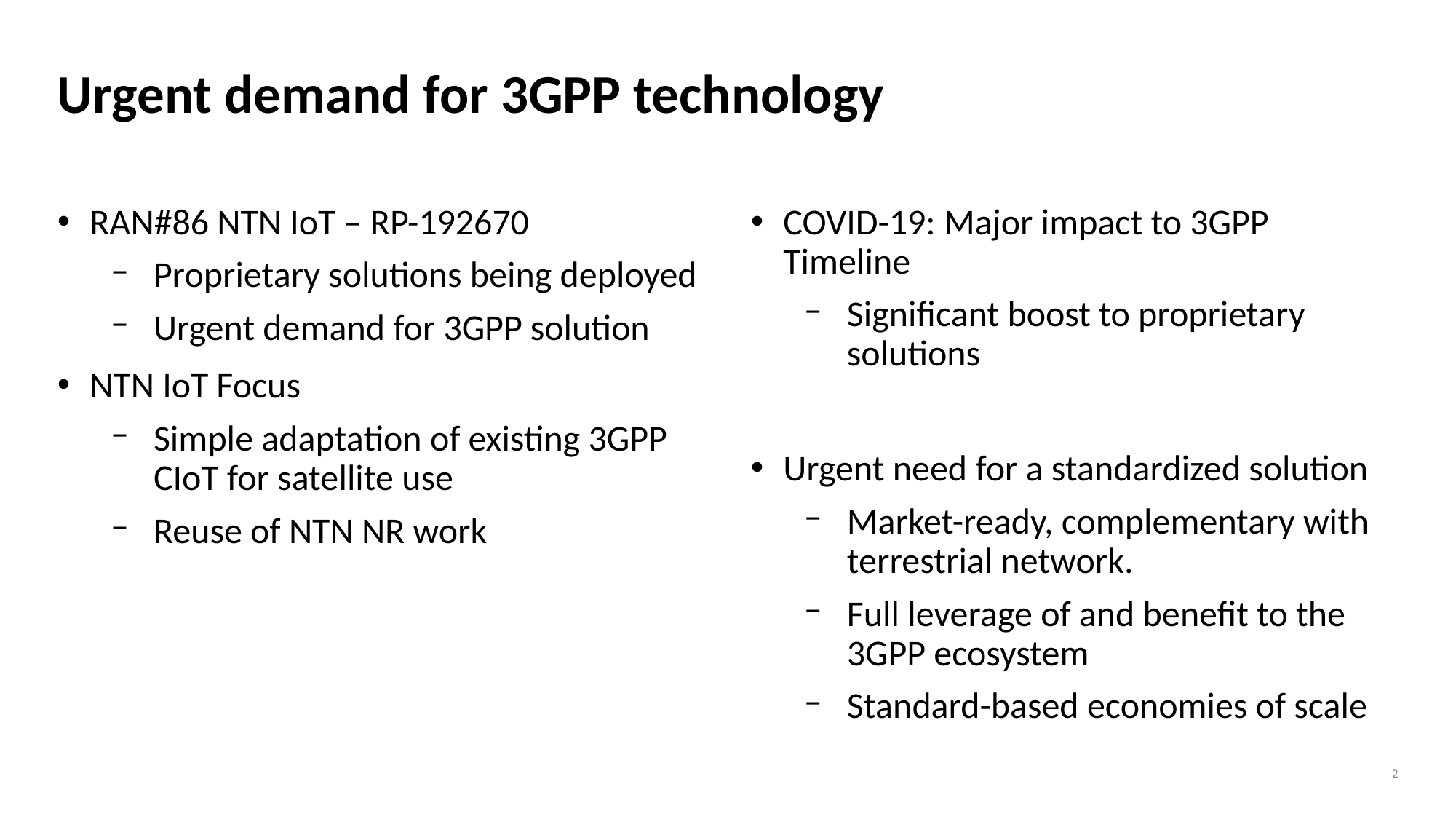

# Urgent demand for 3GPP technology
COVID-19: Major impact to 3GPP Timeline
Significant boost to proprietary solutions

Urgent need for a standardized solution
Market-ready, complementary with terrestrial network.
Full leverage of and benefit to the 3GPP ecosystem
Standard-based economies of scale
RAN#86 NTN IoT – RP-192670
Proprietary solutions being deployed
Urgent demand for 3GPP solution
NTN IoT Focus
Simple adaptation of existing 3GPP CIoT for satellite use
Reuse of NTN NR work
2